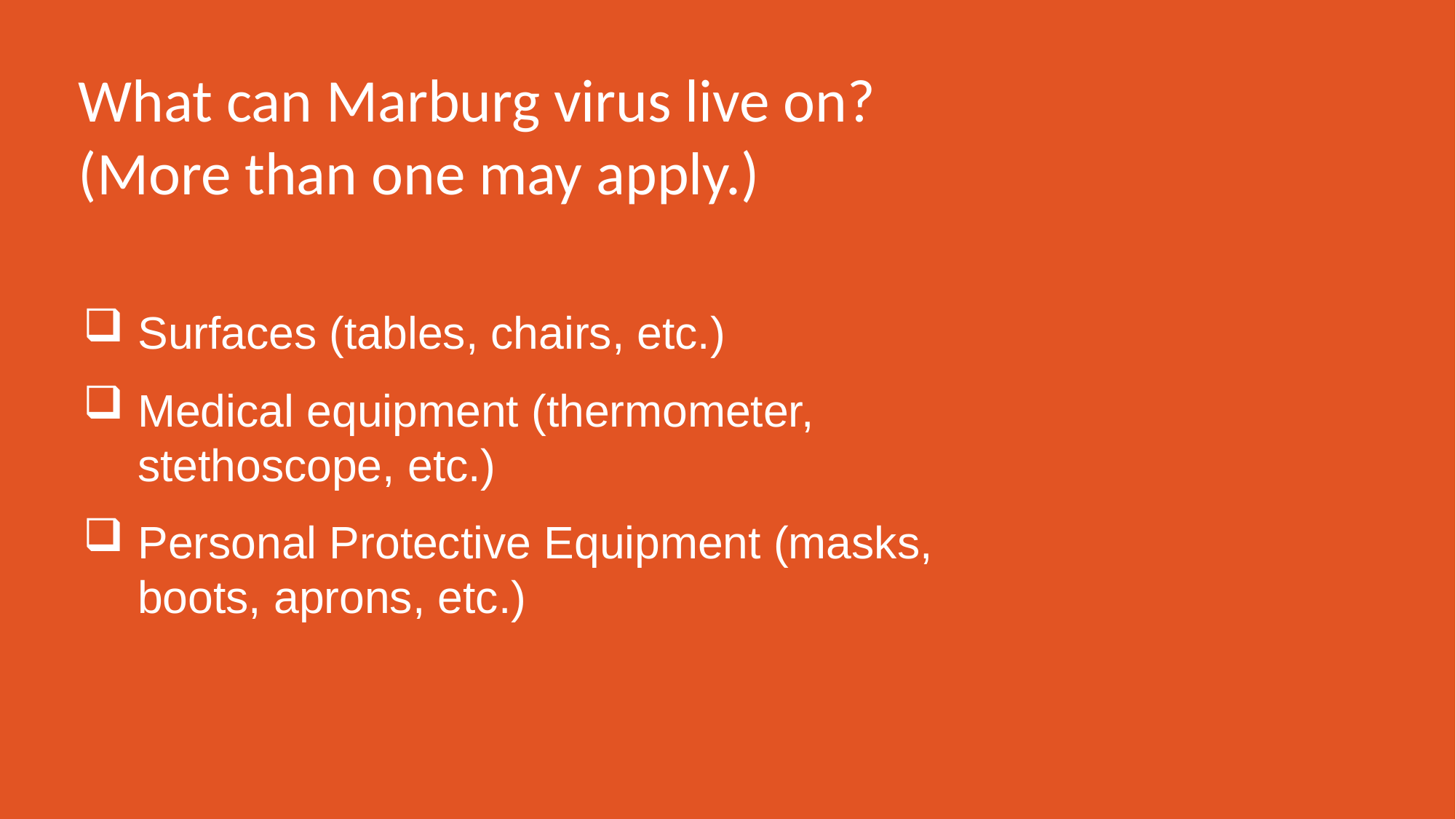

# What can Marburg virus live on? (More than one may apply.)
Surfaces (tables, chairs, etc.)
Medical equipment (thermometer, stethoscope, etc.)
Personal Protective Equipment (masks, boots, aprons, etc.)